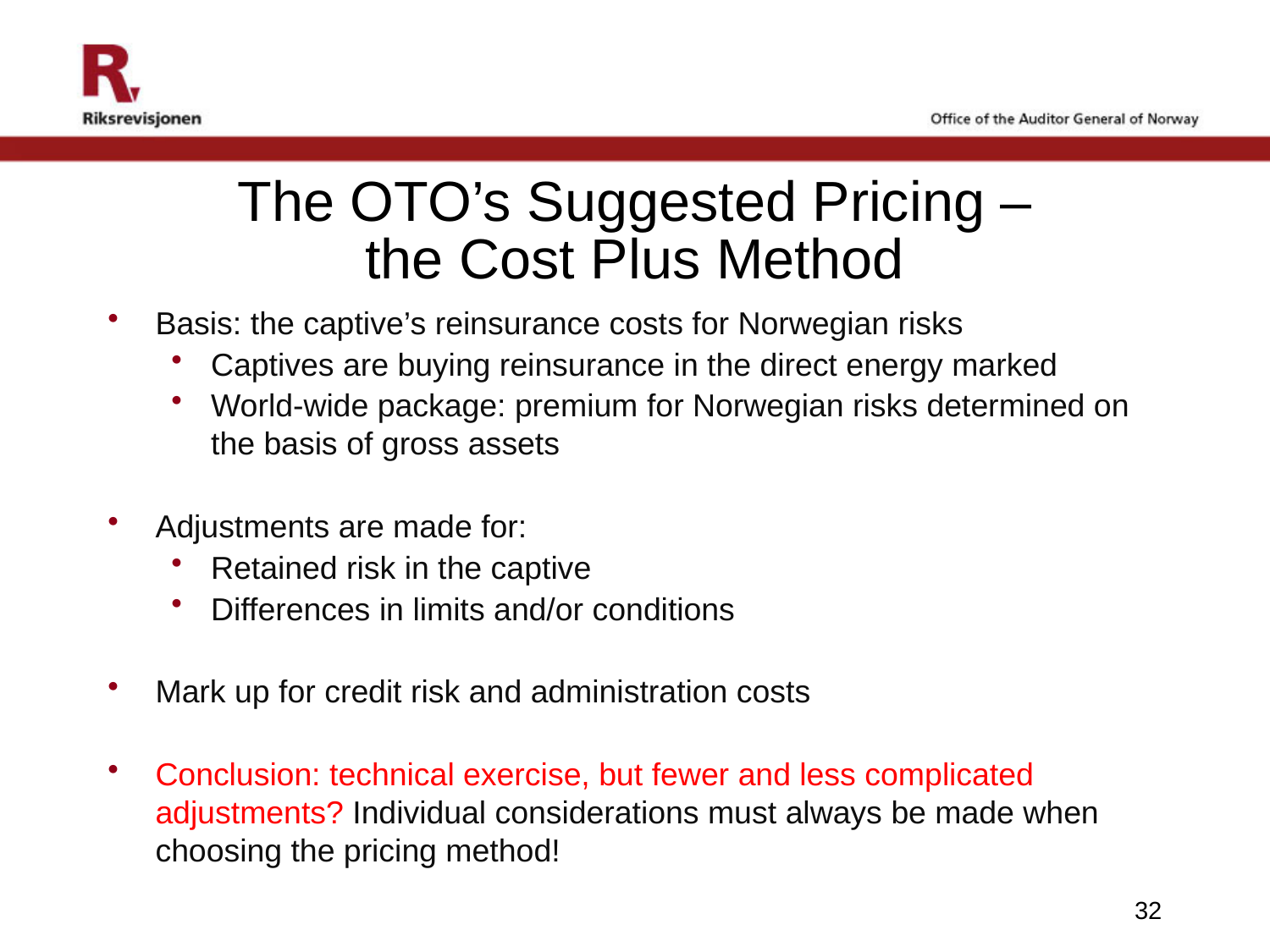

# The OTO’s Suggested Pricing – the Cost Plus Method
Basis: the captive’s reinsurance costs for Norwegian risks
Captives are buying reinsurance in the direct energy marked
World-wide package: premium for Norwegian risks determined on the basis of gross assets

Adjustments are made for:
Retained risk in the captive
Differences in limits and/or conditions

Mark up for credit risk and administration costs

Conclusion: technical exercise, but fewer and less complicated adjustments? Individual considerations must always be made when choosing the pricing method!

32